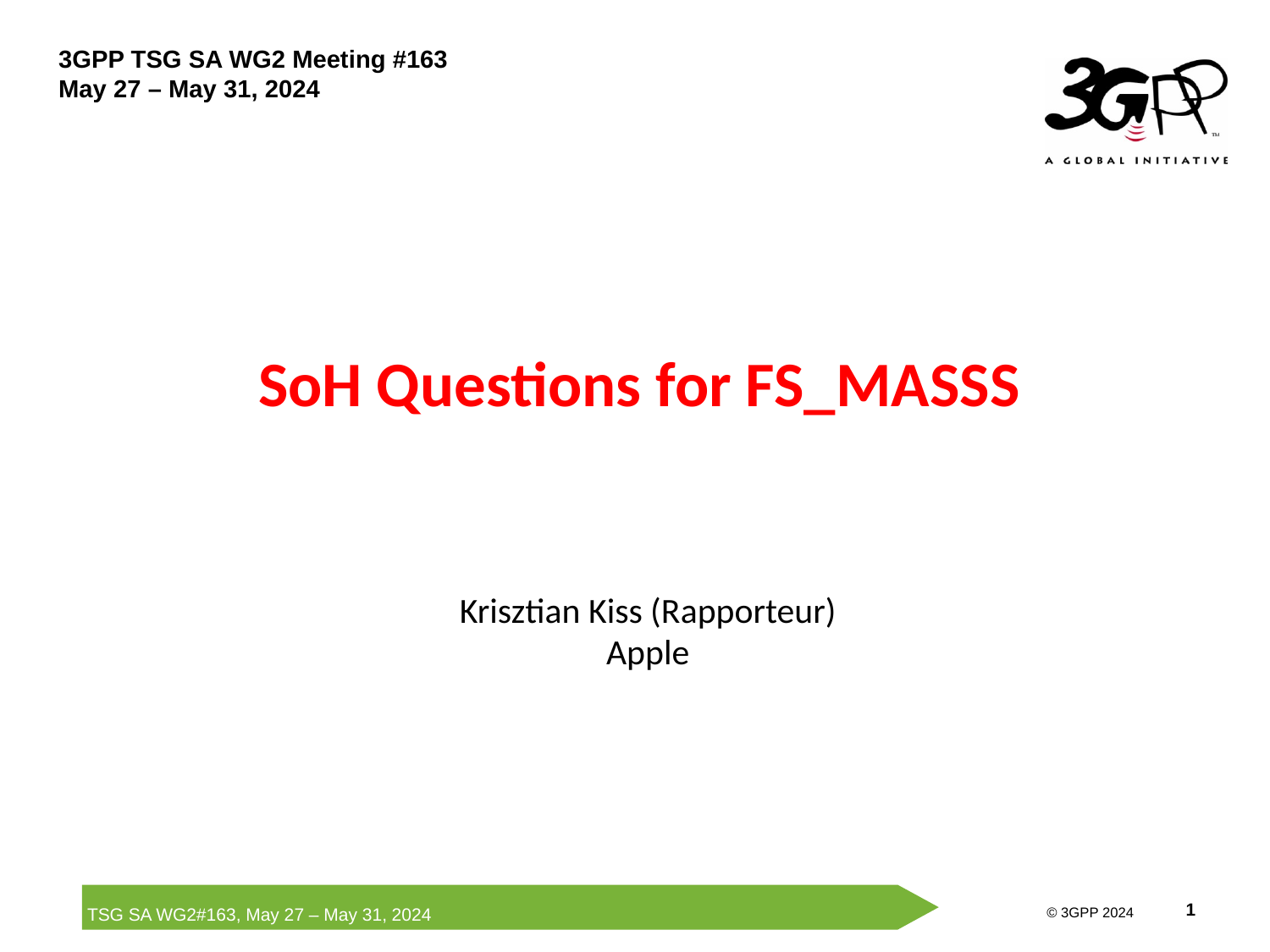

# SoH Questions for FS_MASSS
Krisztian Kiss (Rapporteur)
Apple